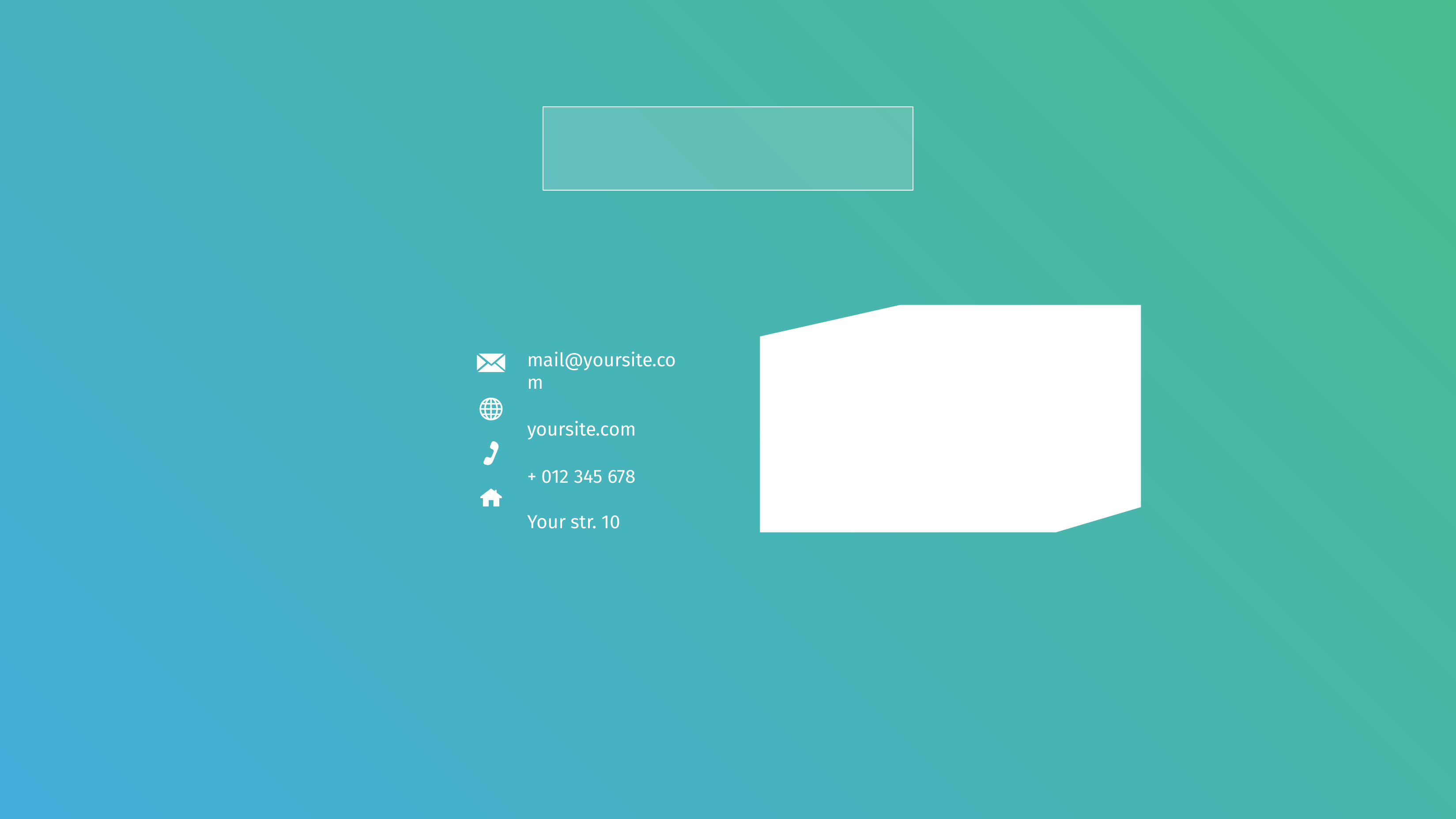

mail@yoursite.com

yoursite.com

+ 012 345 678

Your str. 10